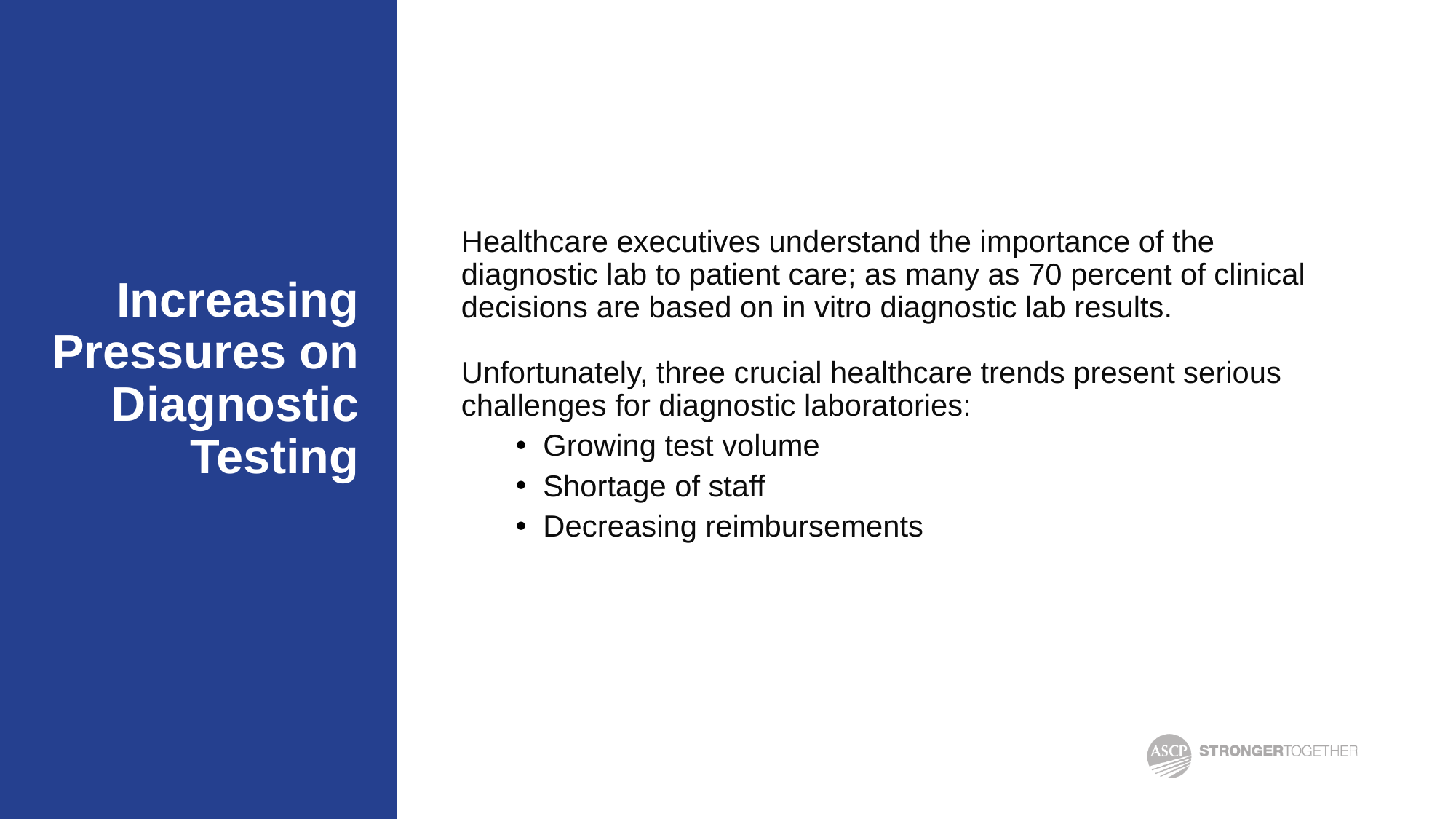

Healthcare executives understand the importance of the diagnostic lab to patient care; as many as 70 percent of clinical decisions are based on in vitro diagnostic lab results.

Unfortunately, three crucial healthcare trends present serious
challenges for diagnostic laboratories:
Growing test volume
Shortage of staff
Decreasing reimbursements

# Increasing Pressures on Diagnostic Testing